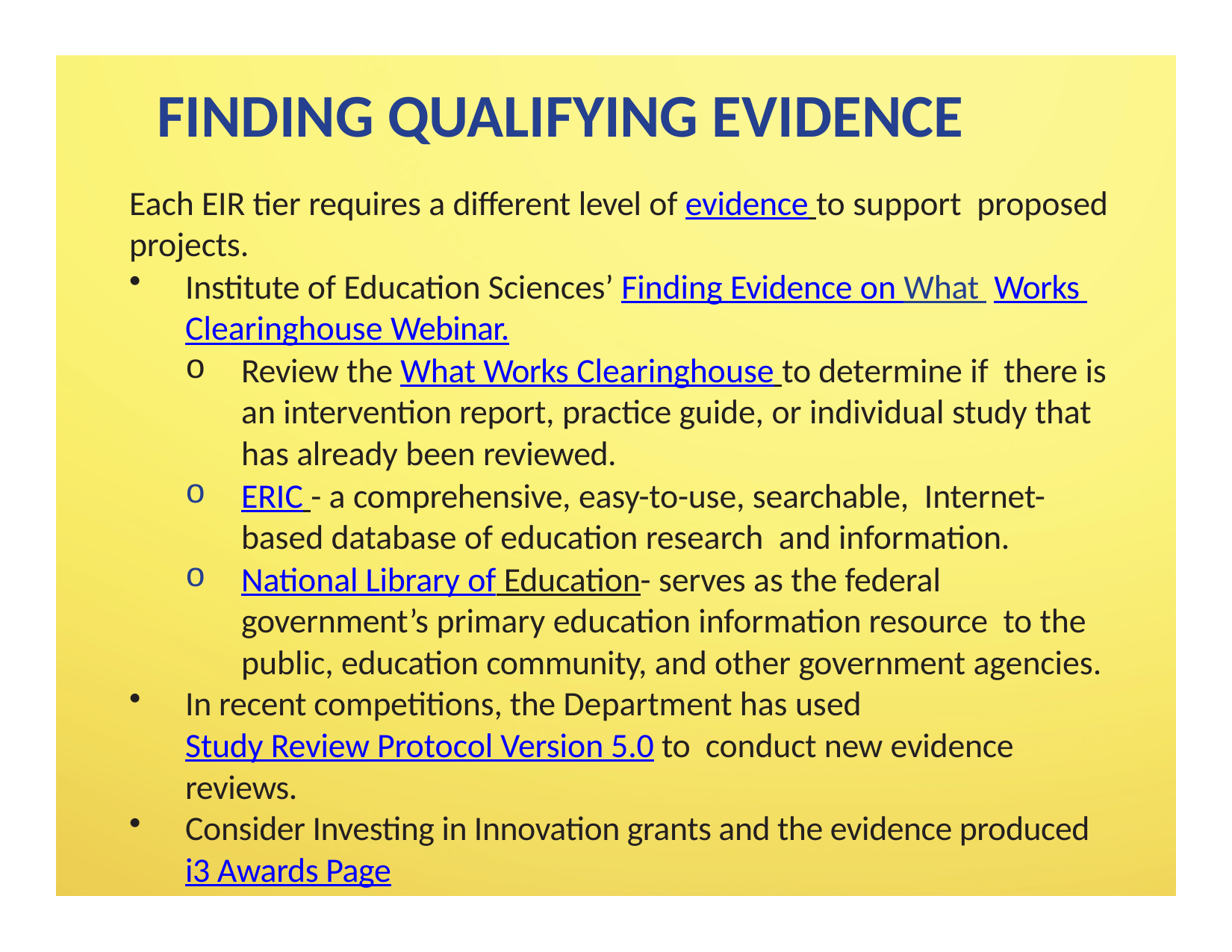

# FINDING QUALIFYING EVIDENCE
Each EIR tier requires a different level of evidence to support  proposed projects.
Institute of Education Sciences’ Finding Evidence on What  Works Clearinghouse Webinar.
Review the What Works Clearinghouse to determine if  there is an intervention report, practice guide, or individual study that has already been reviewed.
ERIC - a comprehensive, easy-to-use, searchable,  Internet-based database of education research  and information.
National Library of Education- serves as the federal  government’s primary education information resource  to the public, education community, and other government agencies.
In recent competitions, the Department has used Study Review Protocol Version 5.0 to  conduct new evidence reviews.
Consider Investing in Innovation grants and the evidence produced i3 Awards Page